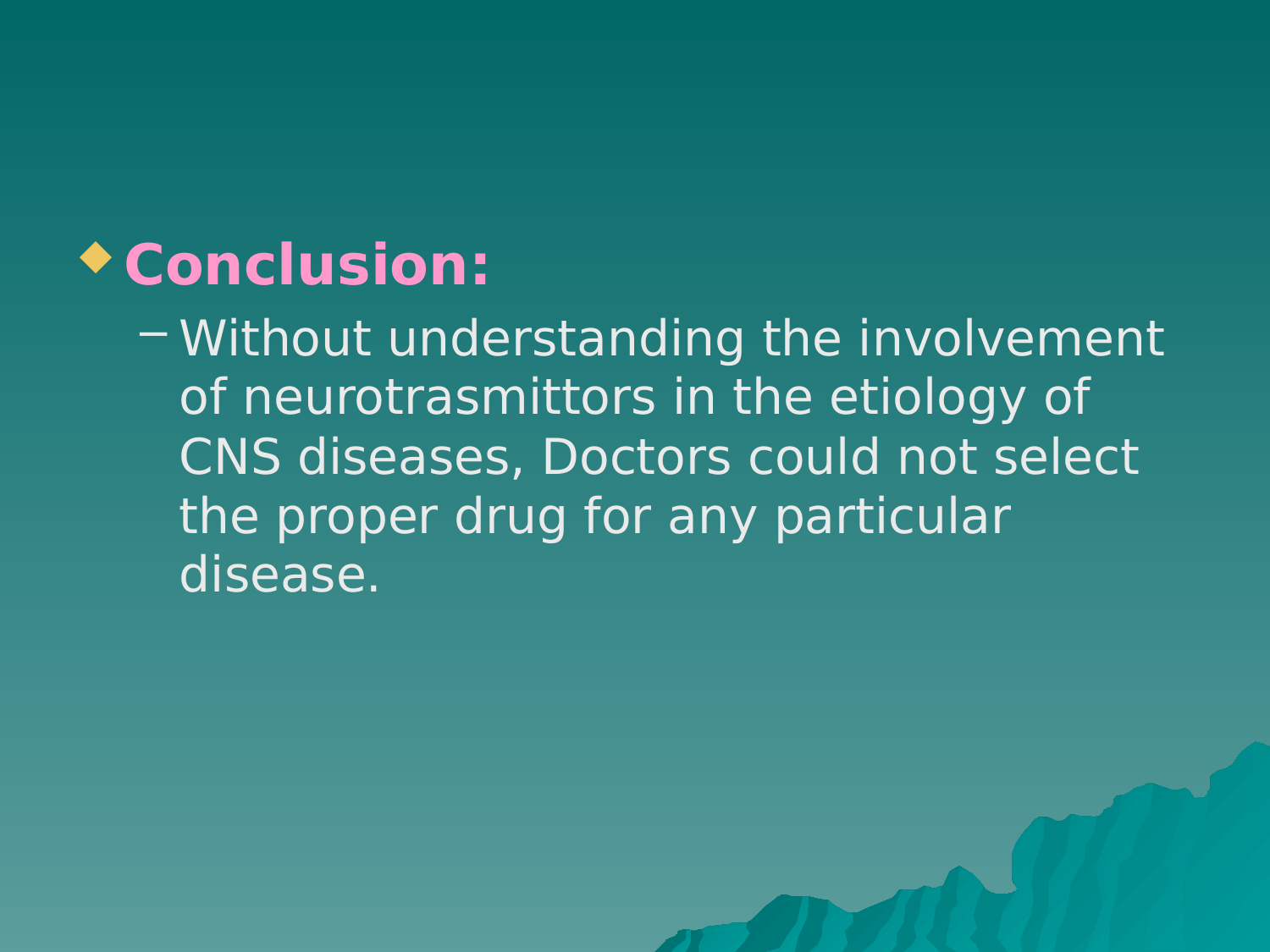

Conclusion:
Without understanding the involvement of neurotrasmittors in the etiology of CNS diseases, Doctors could not select the proper drug for any particular disease.